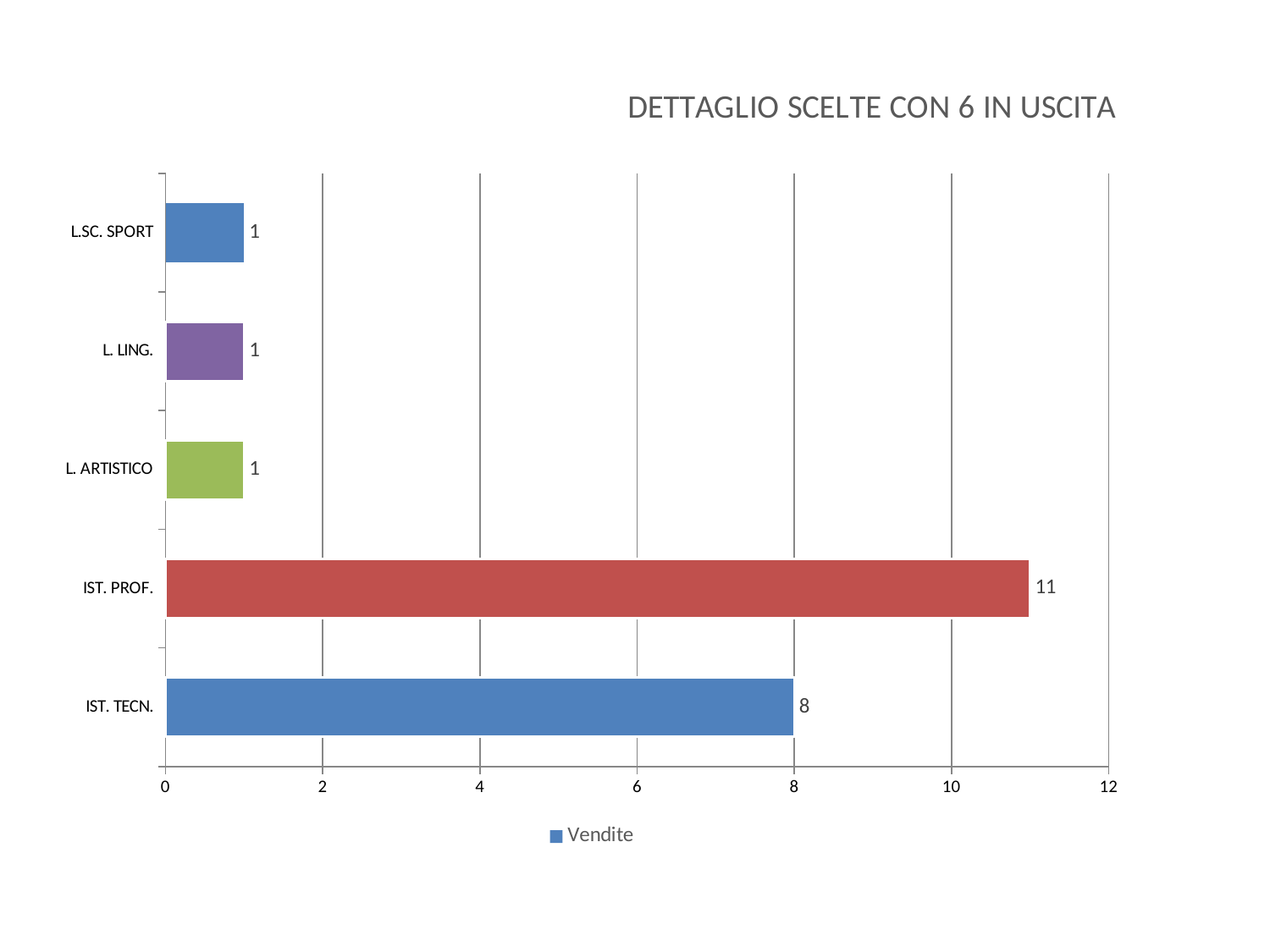

### Chart: DETTAGLIO SCELTE CON 6 IN USCITA

| Category | Vendite |
|---|---|
| IST. TECN. | 8.0 |
| IST. PROF. | 11.0 |
| L. ARTISTICO | 1.0 |
| L. LING. | 1.0 |
| L.SC. SPORT | 1.0 |